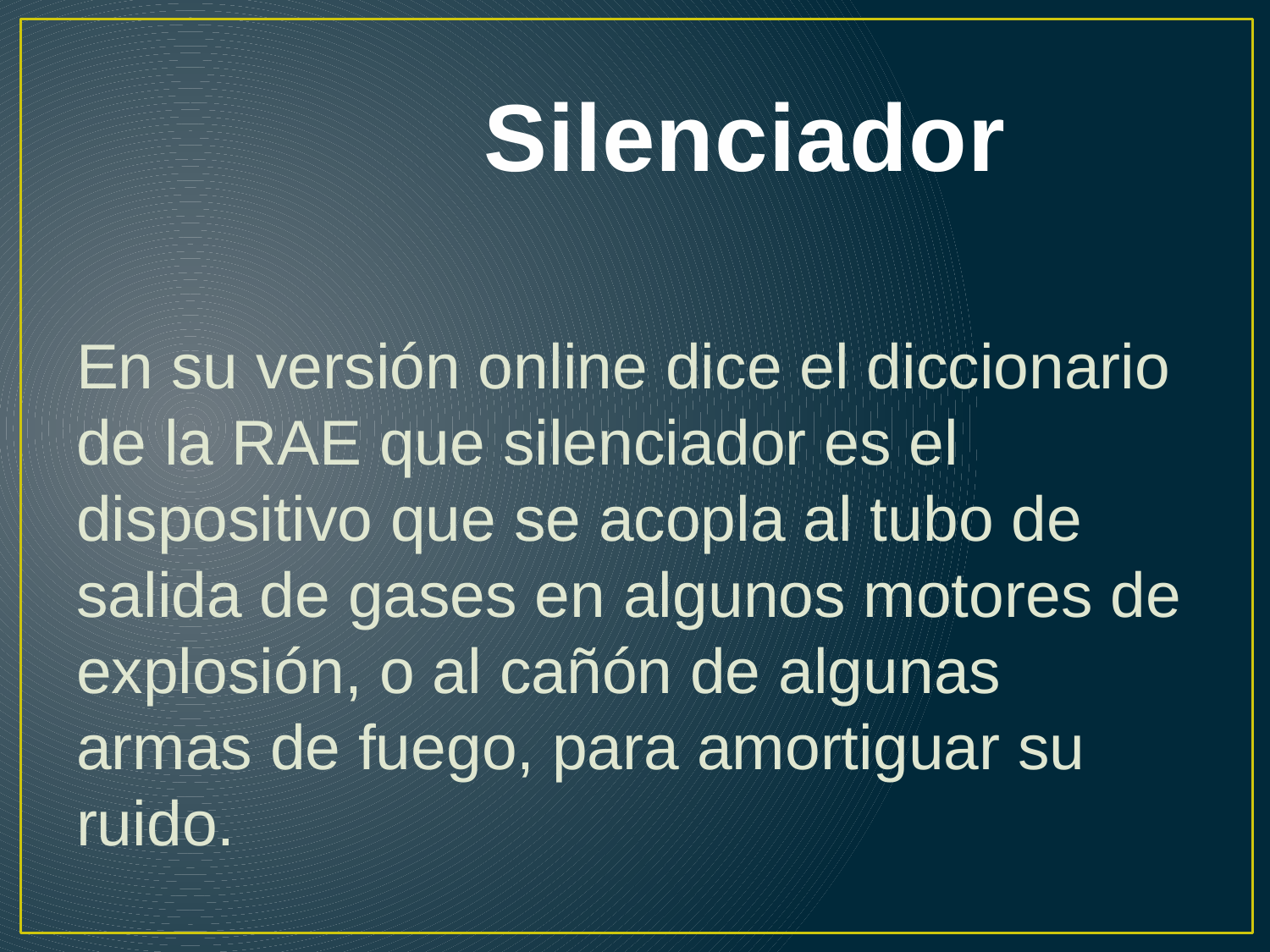

# Silenciador

En su versión online dice el diccionario de la RAE que silenciador es el dispositivo que se acopla al tubo de salida de gases en algunos motores de explosión, o al cañón de algunas armas de fuego, para amortiguar su ruido.